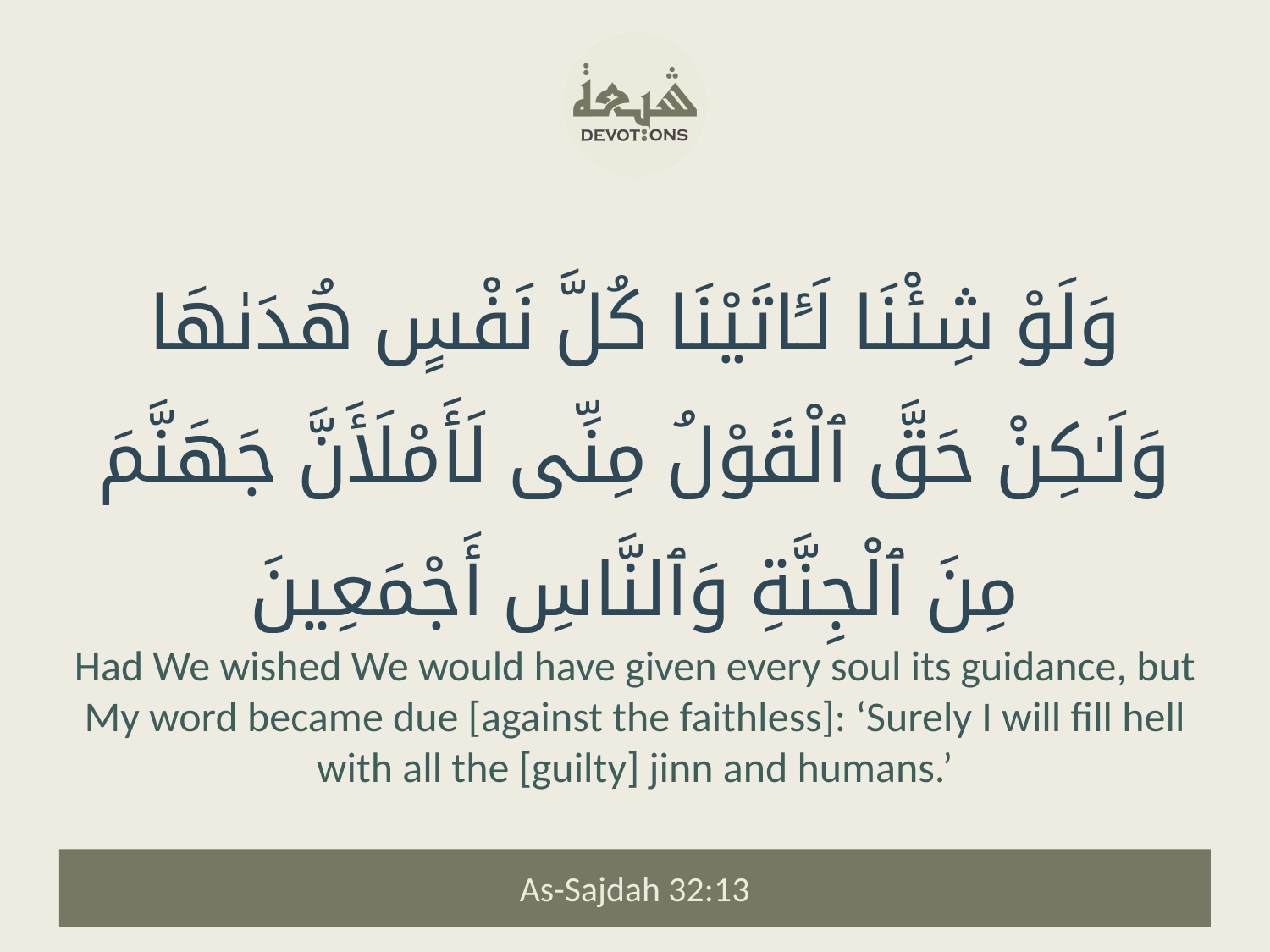

وَلَوْ شِئْنَا لَـَٔاتَيْنَا كُلَّ نَفْسٍ هُدَىٰهَا وَلَـٰكِنْ حَقَّ ٱلْقَوْلُ مِنِّى لَأَمْلَأَنَّ جَهَنَّمَ مِنَ ٱلْجِنَّةِ وَٱلنَّاسِ أَجْمَعِينَ
Had We wished We would have given every soul its guidance, but My word became due [against the faithless]: ‘Surely I will fill hell with all the [guilty] jinn and humans.’
As-Sajdah 32:13